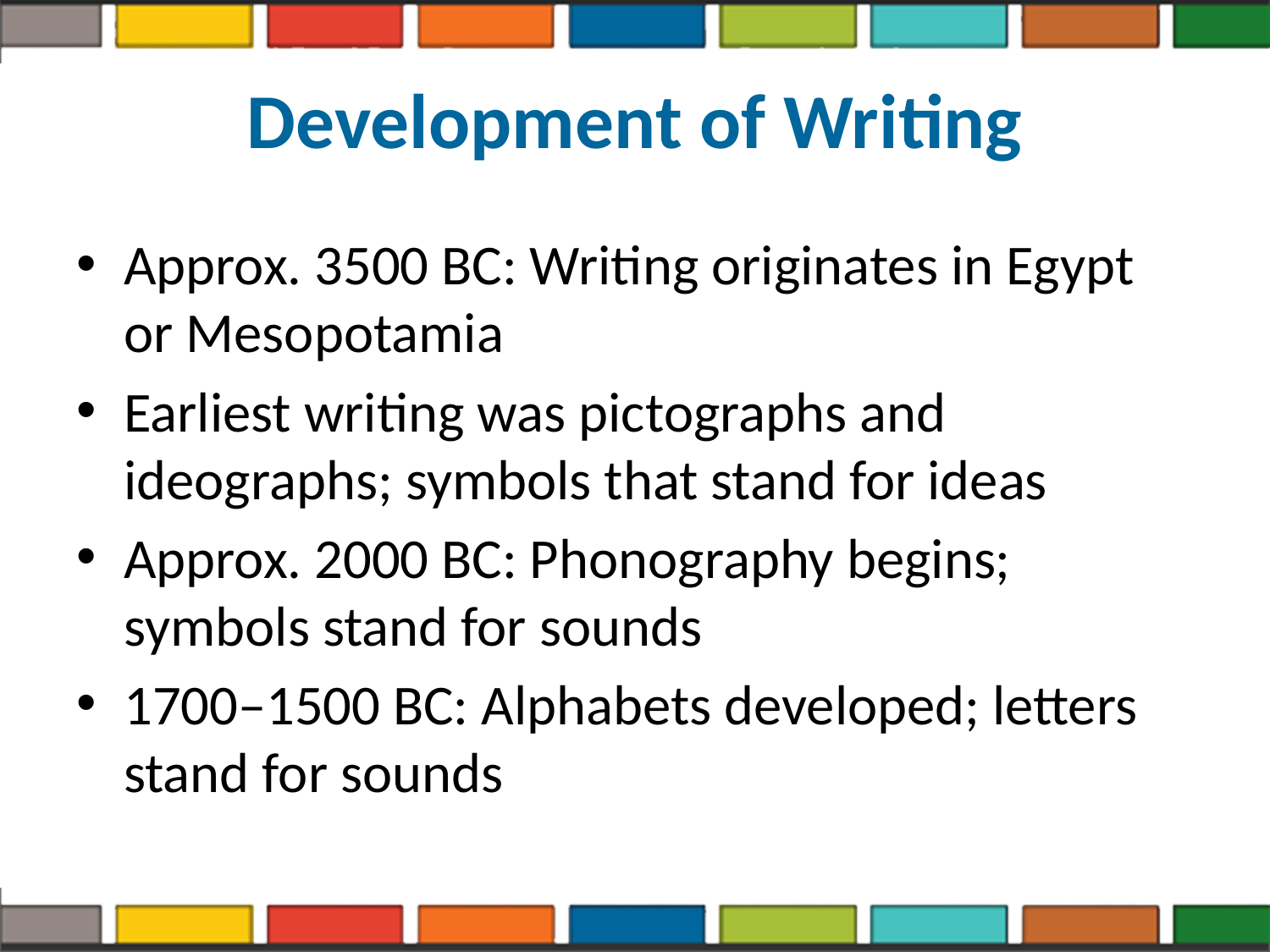

# Development of Writing
Approx. 3500 BC: Writing originates in Egypt or Mesopotamia
Earliest writing was pictographs and ideographs; symbols that stand for ideas
Approx. 2000 BC: Phonography begins; symbols stand for sounds
1700–1500 BC: Alphabets developed; letters stand for sounds